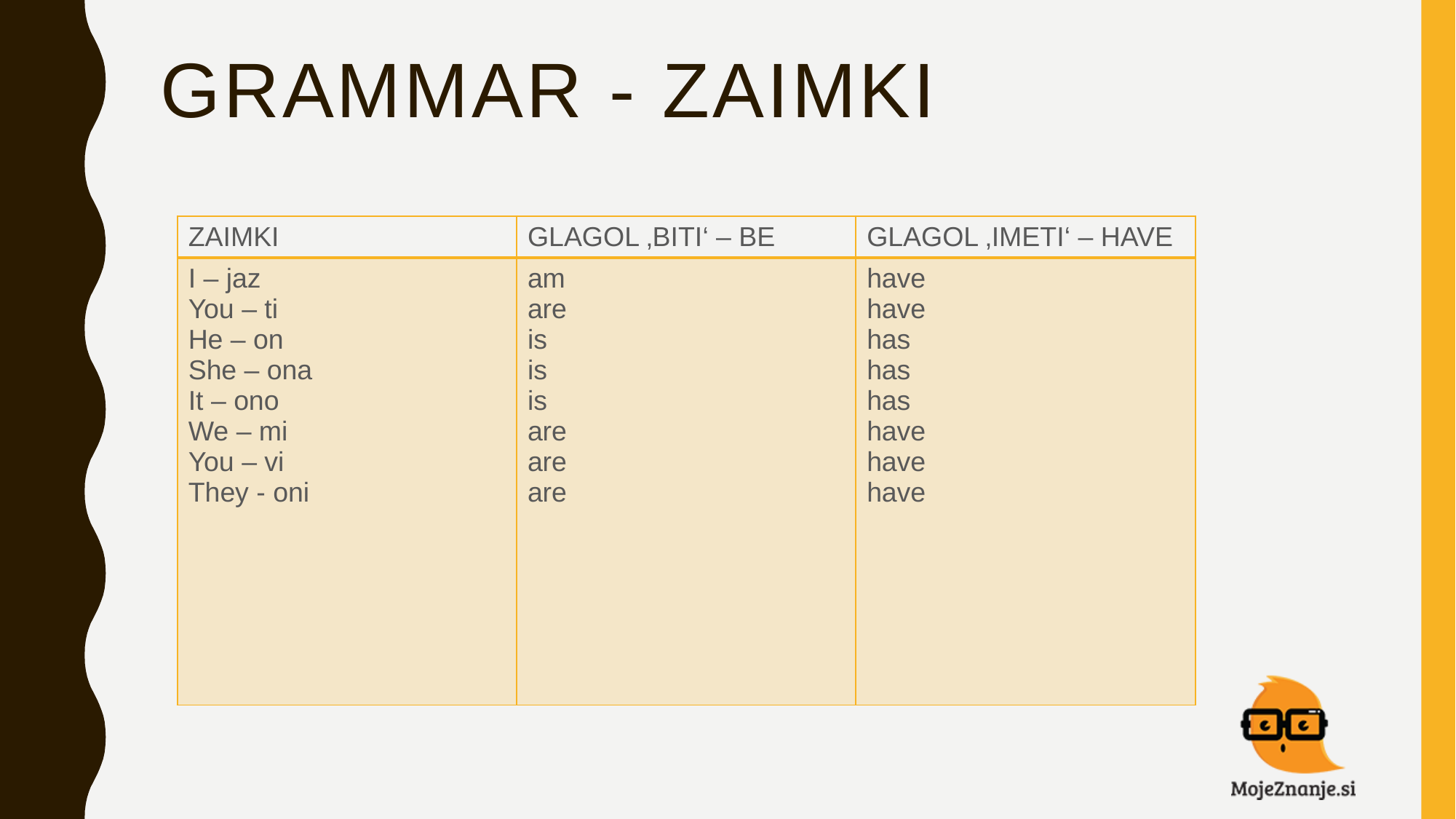

# GRAMMAR - ZAIMKI

| ZAIMKI | GLAGOL ‚BITI‘ – BE | GLAGOL ‚IMETI‘ – HAVE |
| --- | --- | --- |
| I – jaz You – ti He – on She – ona It – ono We – mi You – vi They - oni | am are is is is are are are | have have has has has have have have |